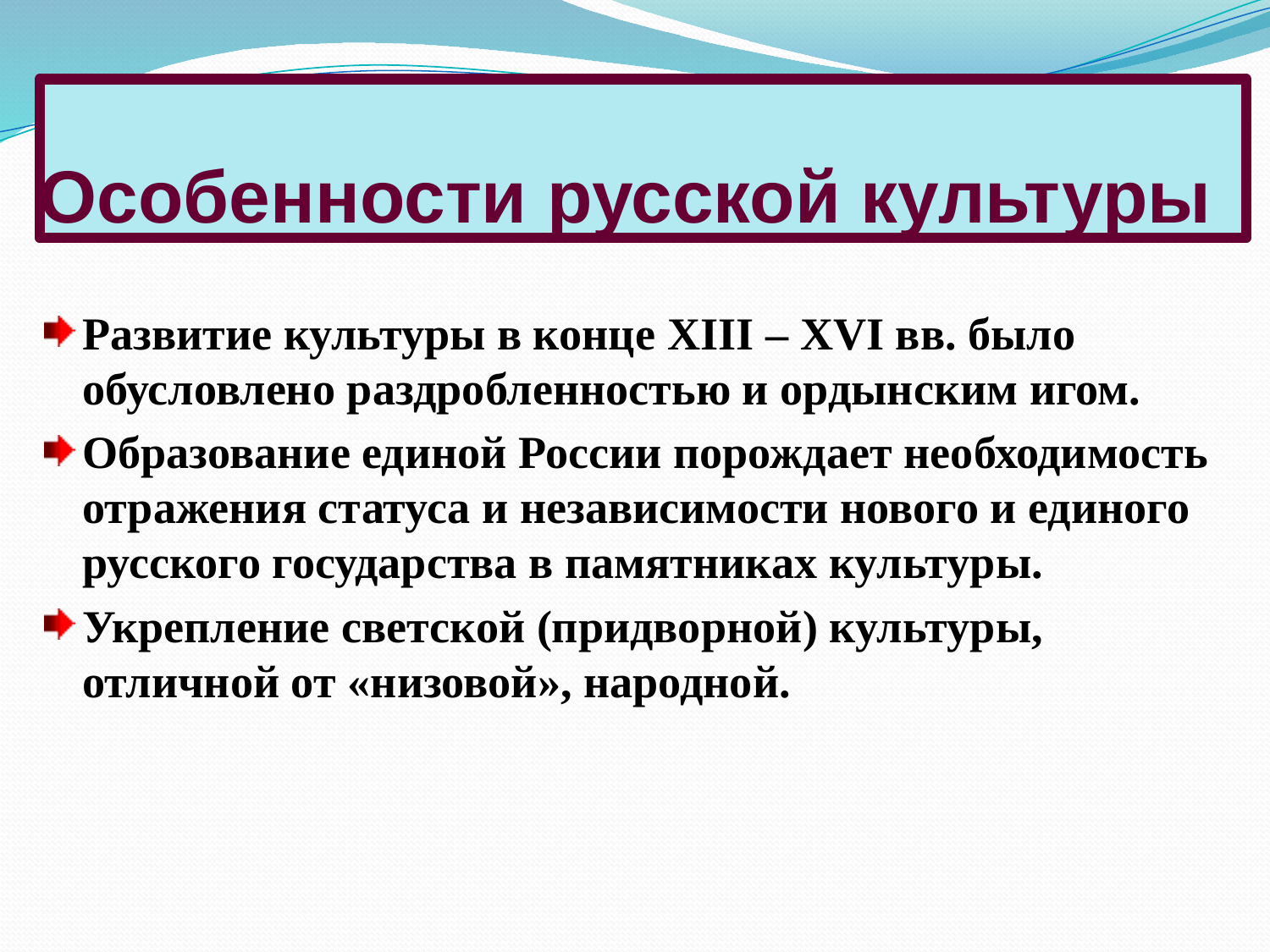

# Особенности русской культуры
Развитие культуры в конце XIII – XVI вв. было обусловлено раздробленностью и ордынским игом.
Образование единой России порождает необходимость отражения статуса и независимости нового и единого русского государства в памятниках культуры.
Укрепление светской (придворной) культуры, отличной от «низовой», народной.